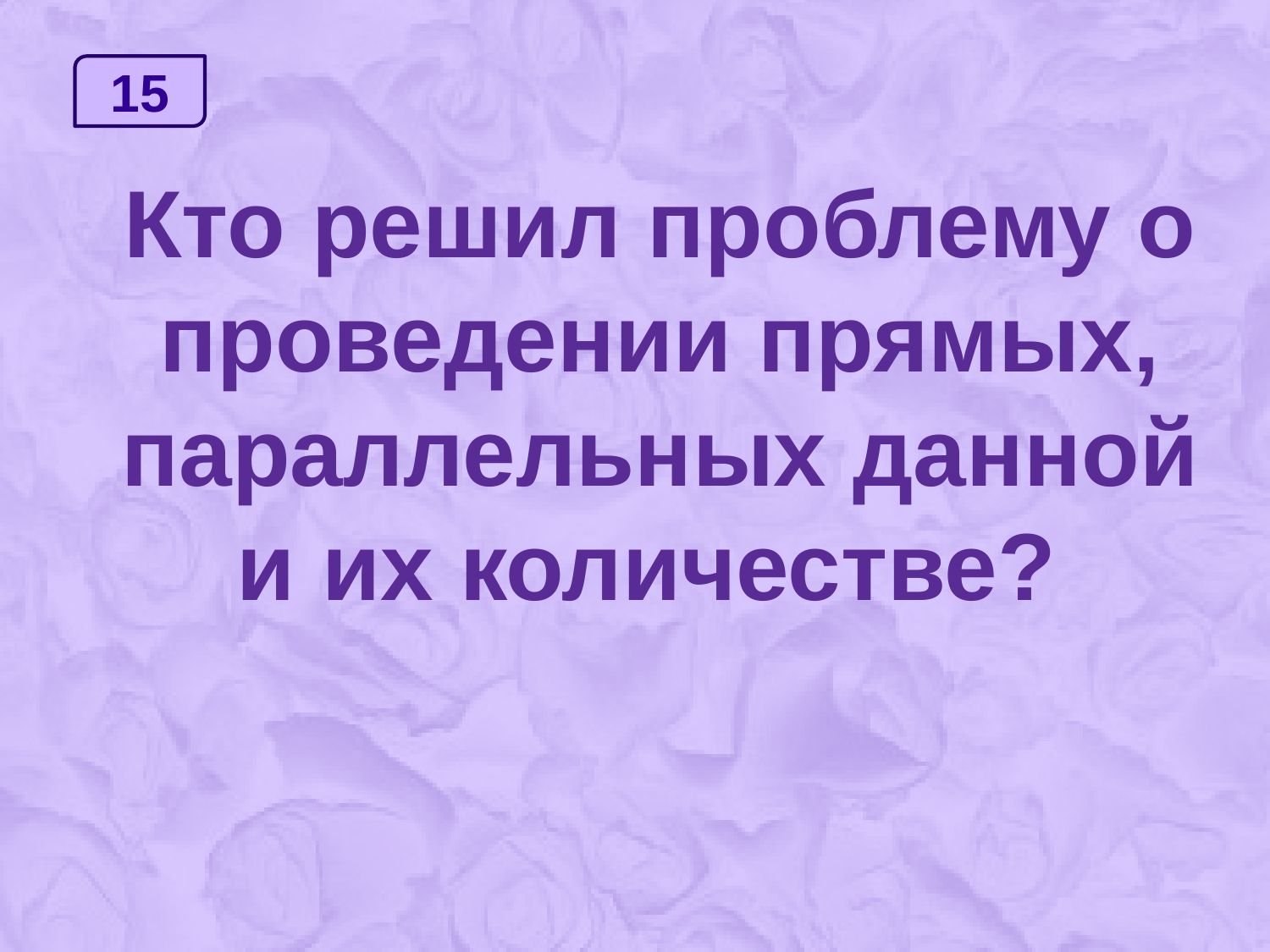

15
Кто решил проблему о проведении прямых, параллельных данной и их количестве?